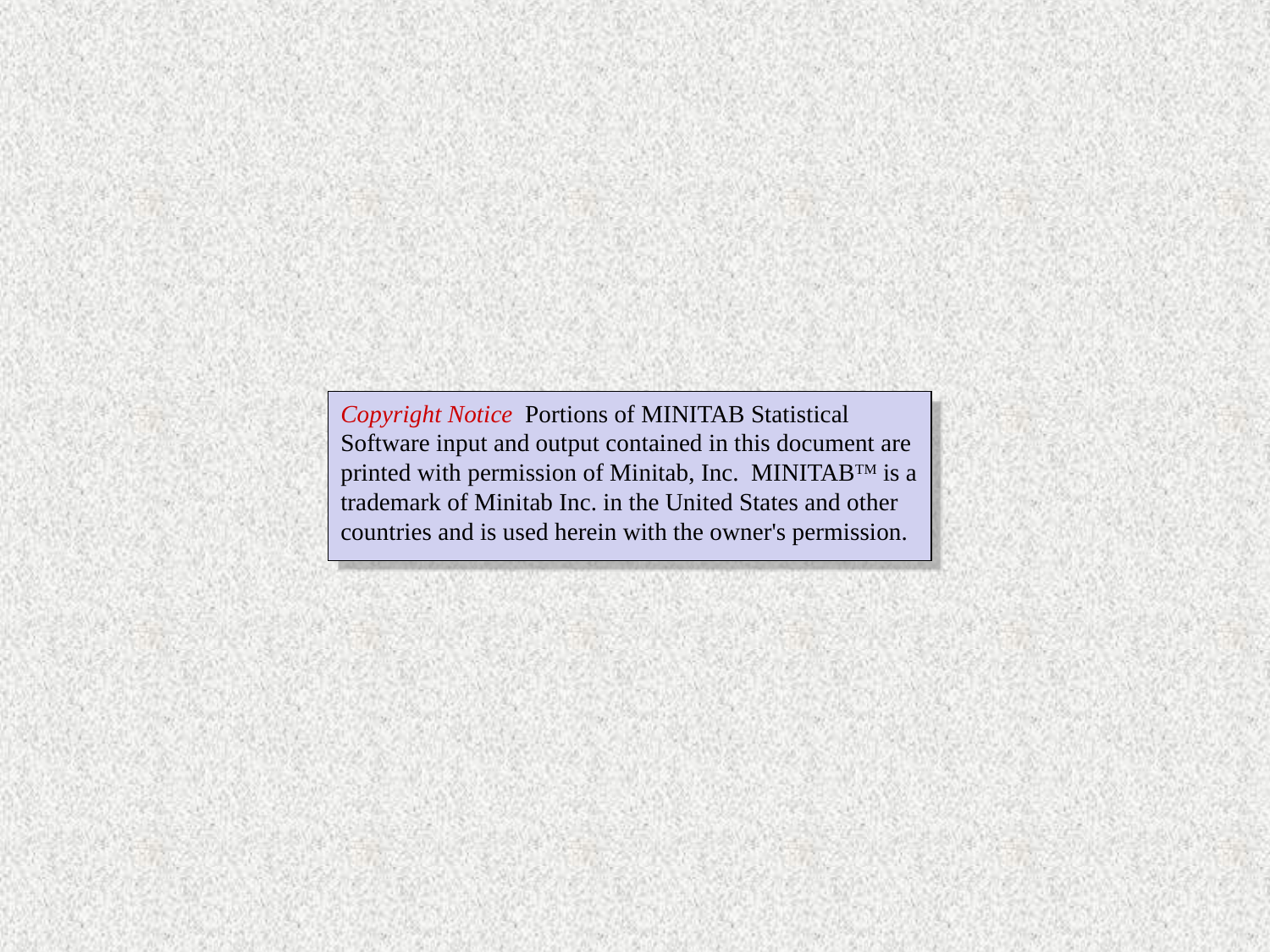

Copyright Notice  Portions of MINITAB Statistical Software input and output contained in this document are printed with permission of Minitab, Inc.  MINITABTM is a trademark of Minitab Inc. in the United States and other countries and is used herein with the owner's permission.